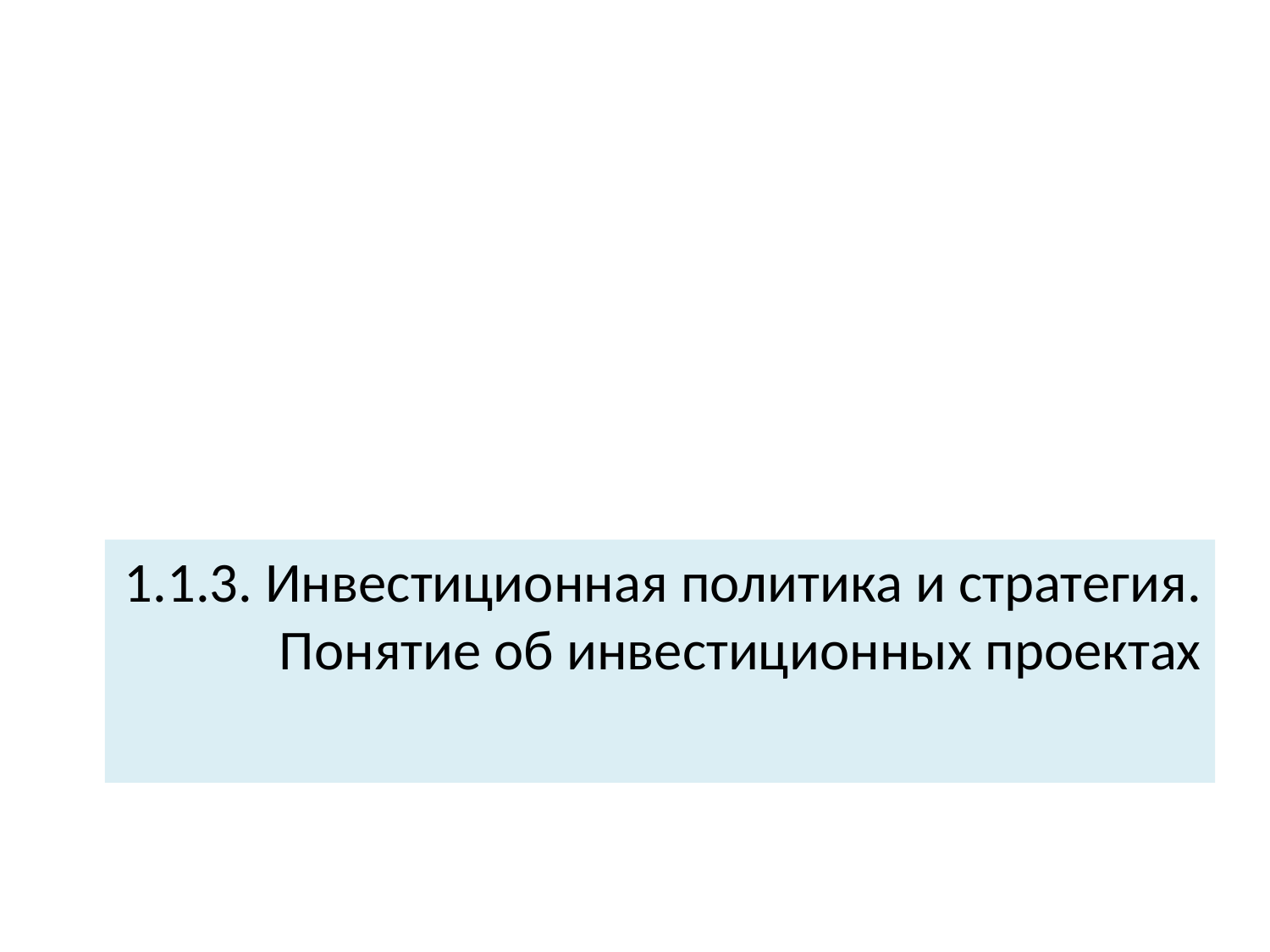

1.1.3. Инвестиционная политика и стратегия. Понятие об инвестиционных проектах